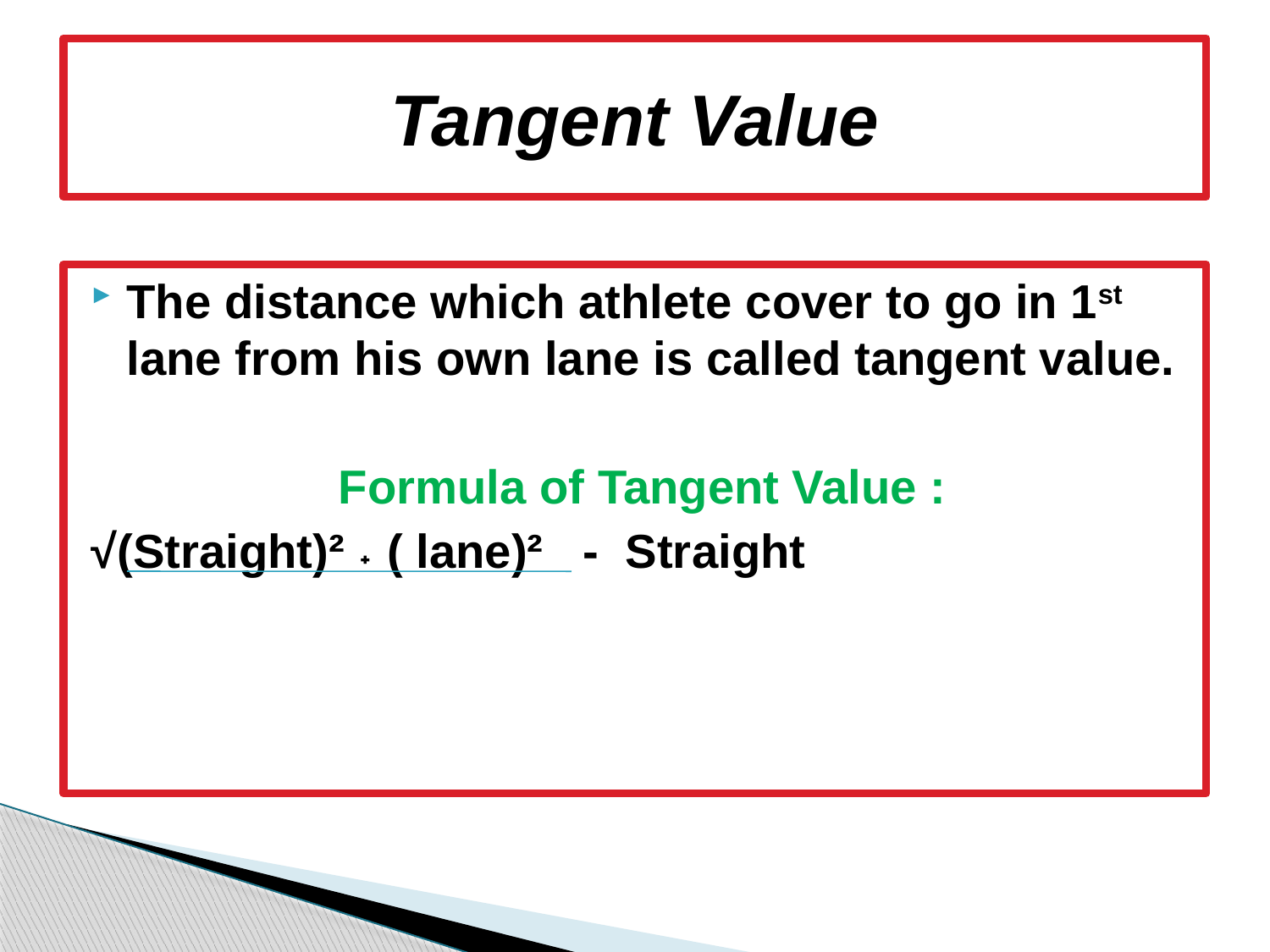

# Tangent Value
The distance which athlete cover to go in 1st lane from his own lane is called tangent value.

Formula of Tangent Value :
√(Straight)² ˖ ( lane)²   -  Straight